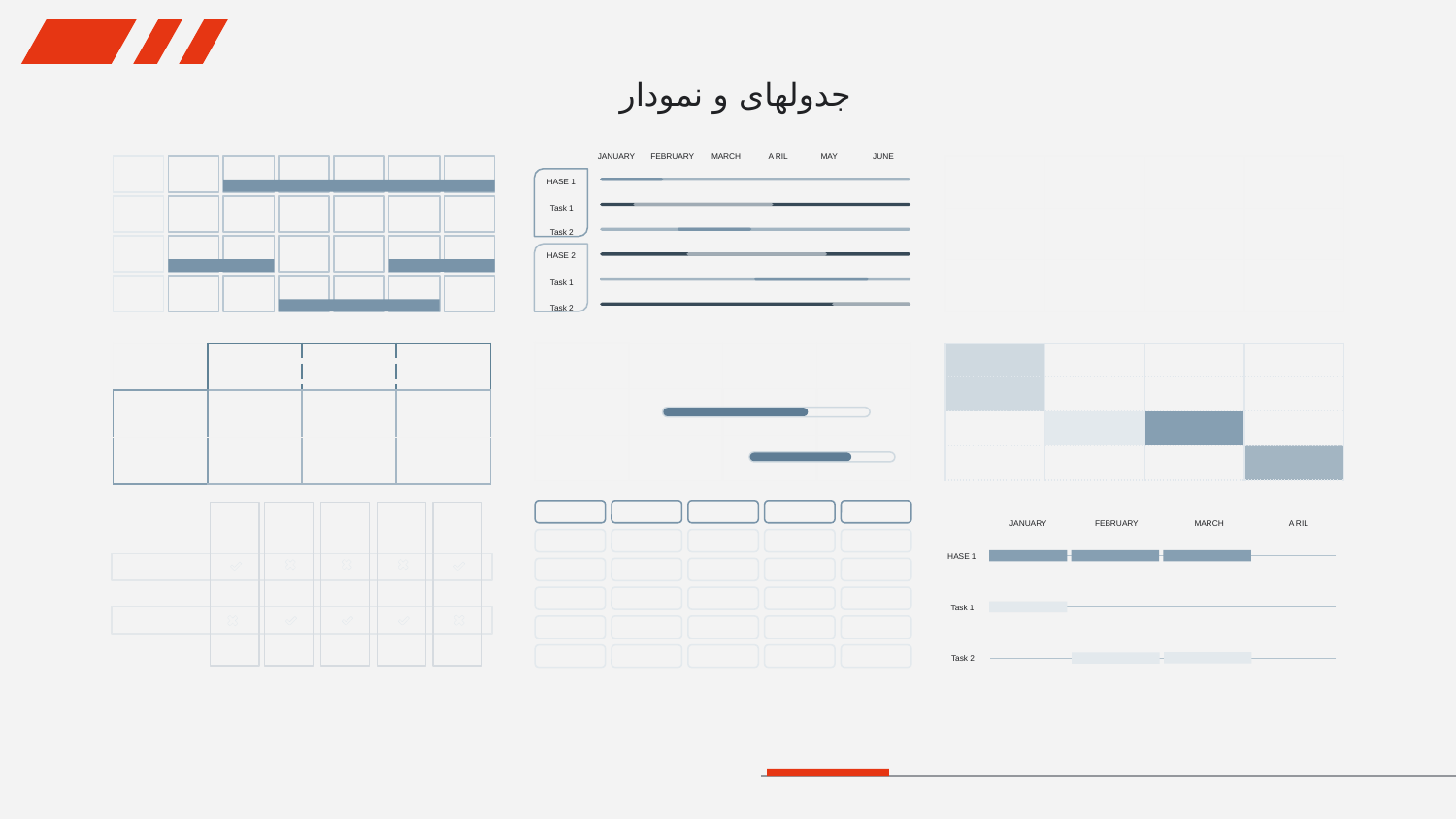

جدولهای و نمودار
FEBRUARY
MARCH
A RIL
MAY
JUNE
JANUARY

 HASE 1

Task 1
Task 2

 HASE 2
Task 1
Task 2
|  |  |  |  |
| --- | --- | --- | --- |
|  |  |  |  |
|  |  |  |  |

|  |  |  |  |
| --- | --- | --- | --- |
|  |  |  |  |
|  |  |  |  |
|  |  |  |  |
| --- | --- | --- | --- |
|  |  |  |  |
|  |  |  |  |
|  |  |  |  |
| --- | --- | --- | --- |
|  |  |  |  |
|  |  |  |  |
|  |  |  |  |

FEBRUARY
JANUARY
MARCH
A RIL
 HASE 1

Task 1

Task 2